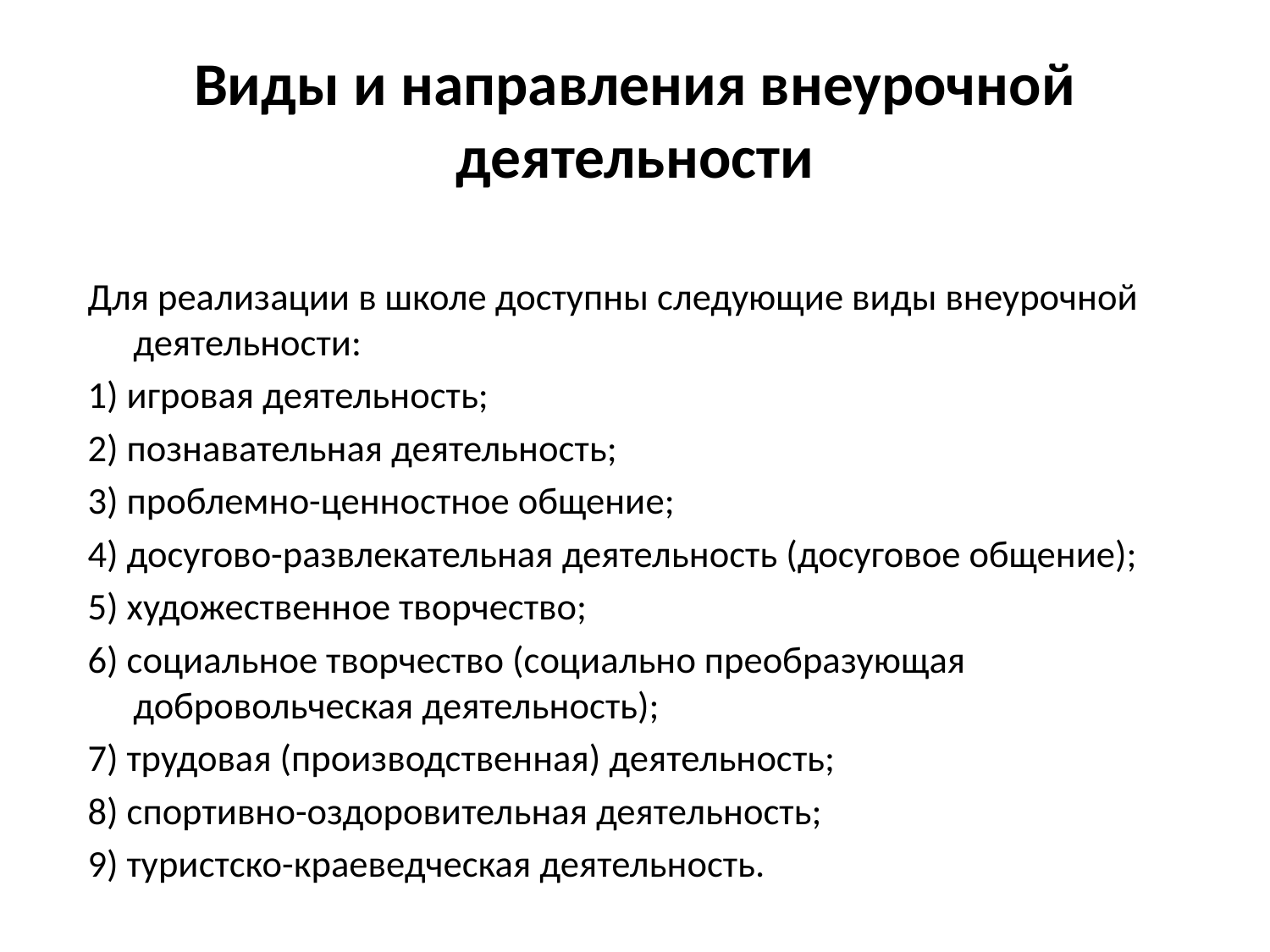

# Виды и направления внеурочной деятельности
Для реализации в школе доступны следующие виды внеурочной деятельности:
1) игровая деятельность;
2) познавательная деятельность;
3) проблемно-ценностное общение;
4) досугово-развлекательная деятельность (досуговое общение);
5) художественное творчество;
6) социальное творчество (социально преобразующая добровольческая деятельность);
7) трудовая (производственная) деятельность;
8) спортивно-оздоровительная деятельность;
9) туристско-краеведческая деятельность.